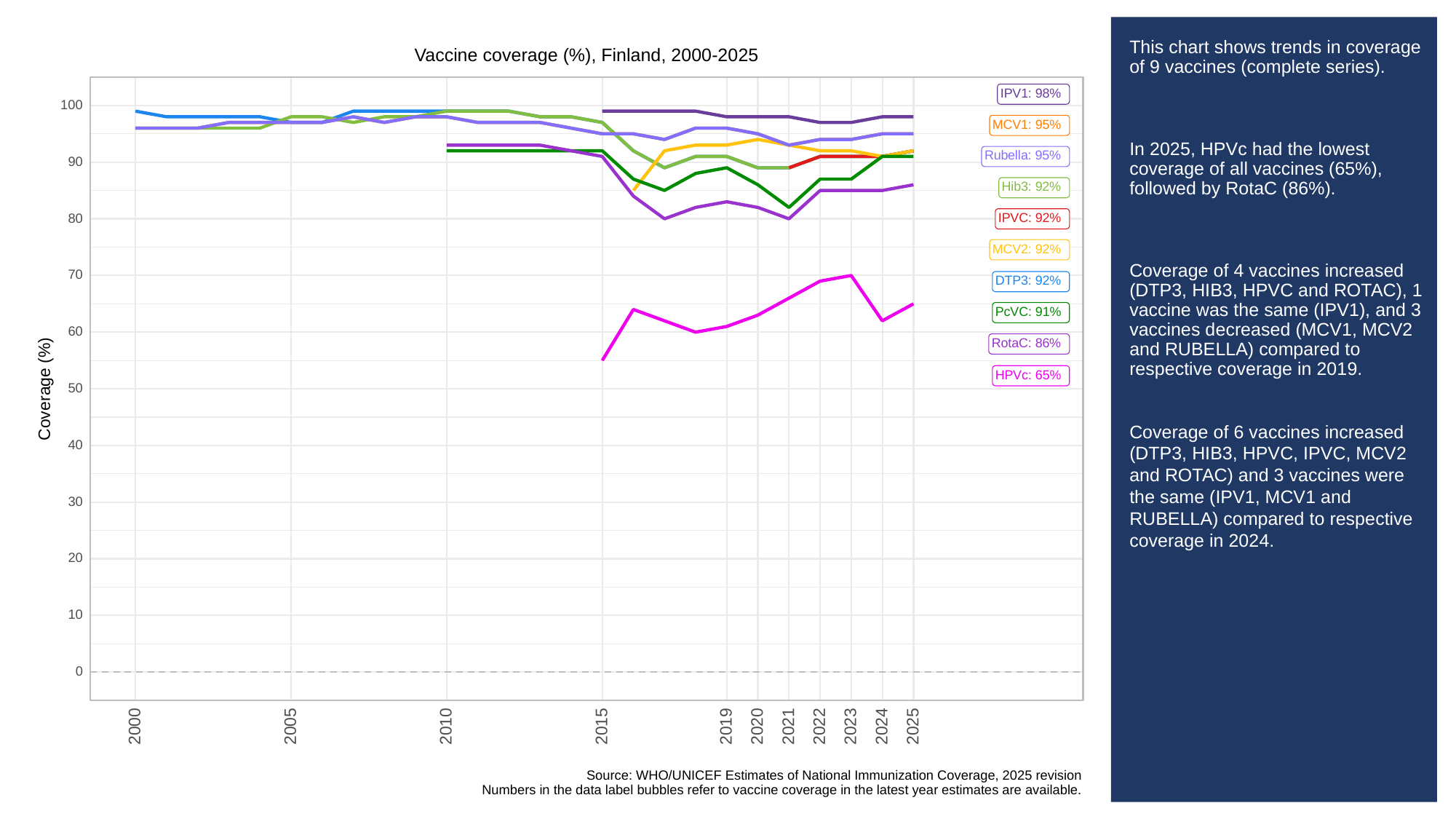

# This chart shows trends in coverage of 9 vaccines (complete series).

In 2025, HPVc had the lowest coverage of all vaccines (65%), followed by RotaC (86%).

Coverage of 4 vaccines increased (DTP3, HIB3, HPVC and ROTAC), 1 vaccine was the same (IPV1), and 3 vaccines decreased (MCV1, MCV2 and RUBELLA) compared to respective coverage in 2019.

Coverage of 6 vaccines increased (DTP3, HIB3, HPVC, IPVC, MCV2 and ROTAC) and 3 vaccines were the same (IPV1, MCV1 and RUBELLA) compared to respective coverage in 2024.

Vaccine coverage (%), Finland, 2000-2025

IPV1: 98%

100

MCV1: 95%

Rubella: 95%

90

Hib3: 92%

IPVC: 92%
80

MCV2: 92%

70

DTP3: 92%

PcVC: 91%
60

RotaC: 86%

HPVc: 65%
Coverage (%)
50

40

30

20

10

0

2023
2000
2005
2010
2015
2019
2020
2021
2022
2024
2025
Source: WHO/UNICEF Estimates of National Immunization Coverage, 2025 revision
Numbers in the data label bubbles refer to vaccine coverage in the latest year estimates are available.